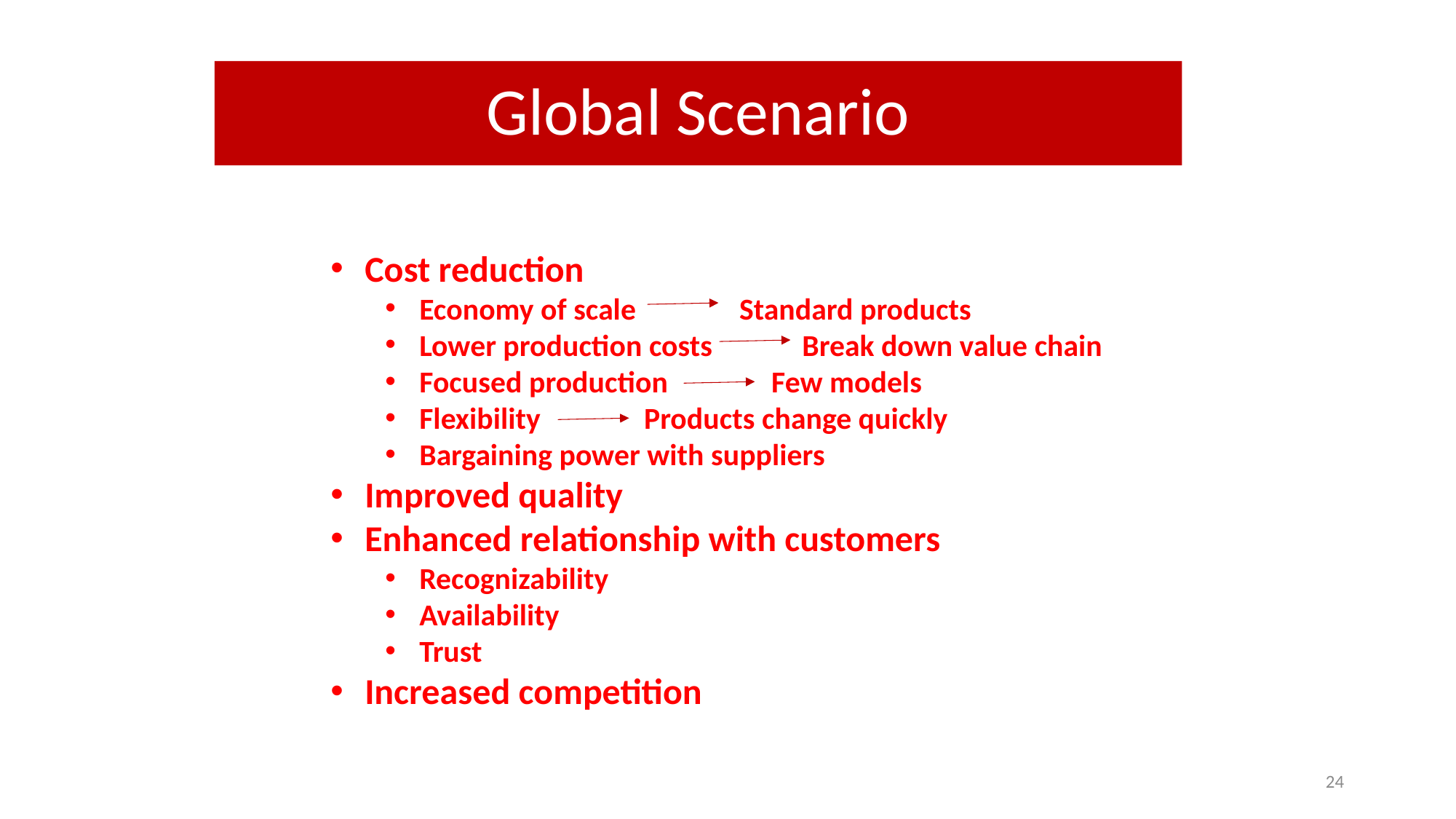

# Global Scenario
Cost reduction
Economy of scale               Standard products
Lower production costs             Break down value chain
Focused production               Few models
Flexibility               Products change quickly
Bargaining power with suppliers
Improved quality
Enhanced relationship with customers
Recognizability
Availability
Trust
Increased competition

24